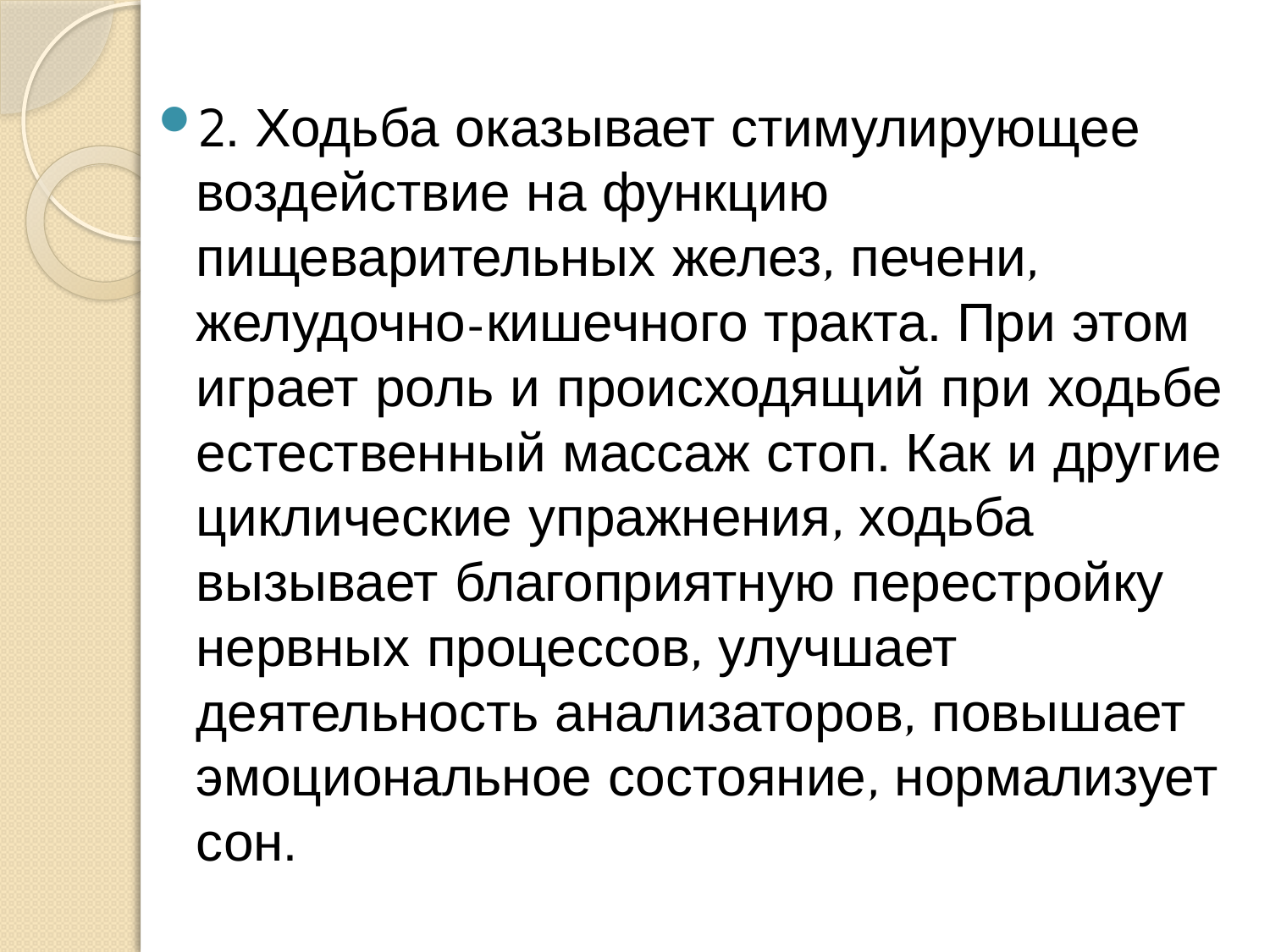

2. Ходьба оказывает стимулирующее воздействие на функцию пищеварительных желез, печени, желудочно-кишечного тракта. При этом играет роль и происходящий при ходьбе естественный массаж стоп. Как и другие циклические упражнения, ходьба вызывает благоприятную перестройку нервных процессов, улучшает деятельность анализаторов, повышает эмоциональное состояние, нормализует сон.